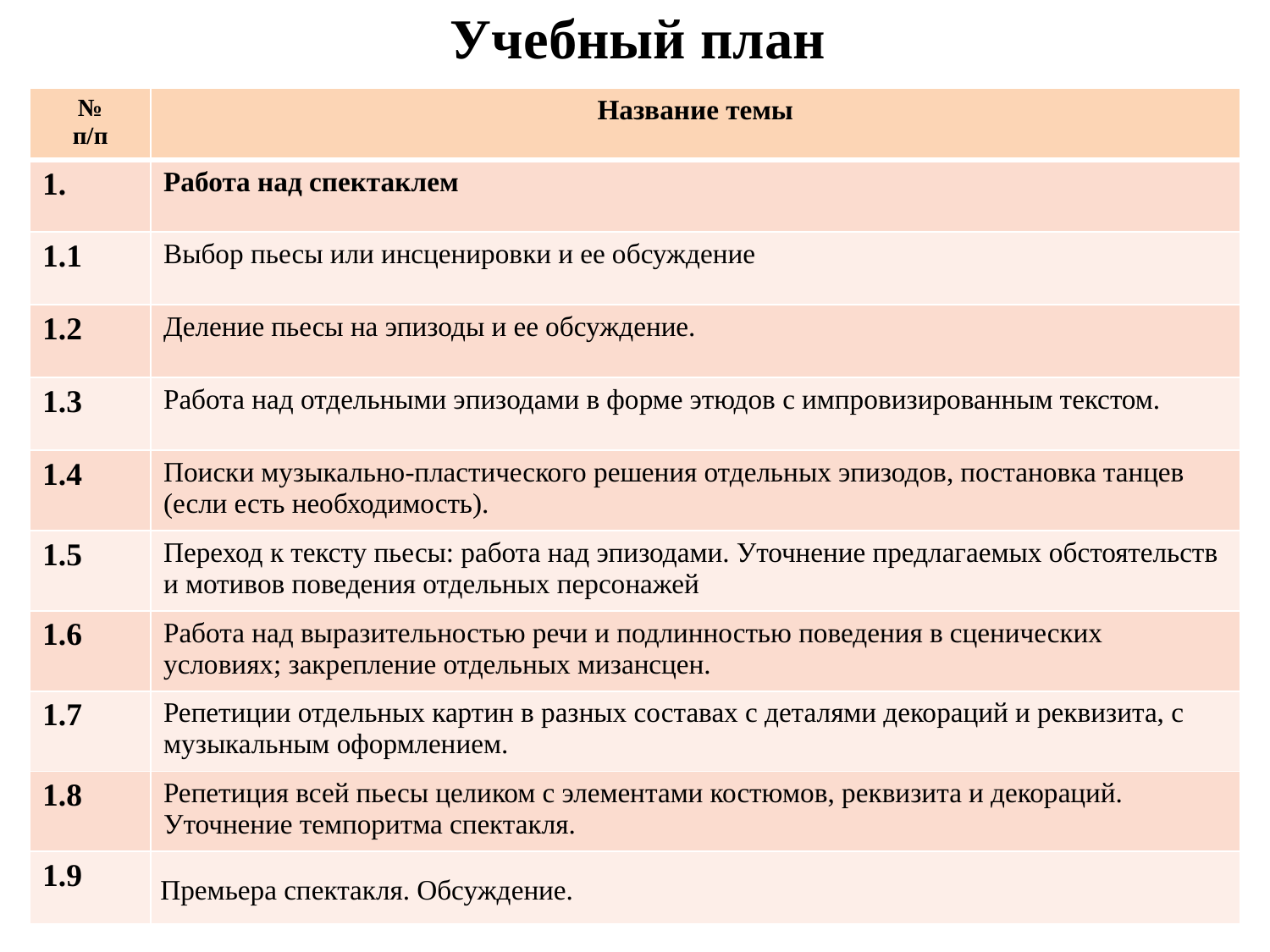

# Учебный план
| № п/п | Название темы |
| --- | --- |
| 1. | Работа над спектаклем |
| 1.1 | Выбор пьесы или инсценировки и ее обсуждение |
| 1.2 | Деление пьесы на эпизоды и ее обсуждение. |
| 1.3 | Работа над отдельными эпизодами в форме этюдов с импровизированным текстом. |
| 1.4 | Поиски музыкально-пластического решения отдельных эпизодов, постановка танцев (если есть необходимость). |
| 1.5 | Переход к тексту пьесы: работа над эпизодами. Уточнение предлагаемых обстоятельств и мотивов поведения отдельных персонажей |
| 1.6 | Работа над выразительностью речи и подлинностью поведения в сценических условиях; закрепление отдельных мизансцен. |
| 1.7 | Репетиции отдельных картин в разных составах с деталями декораций и реквизита, с музыкальным оформлением. |
| 1.8 | Репетиция всей пьесы целиком с элементами костюмов, реквизита и декораций. Уточнение темпоритма спектакля. |
| 1.9 | Премьера спектакля. Обсуждение. |